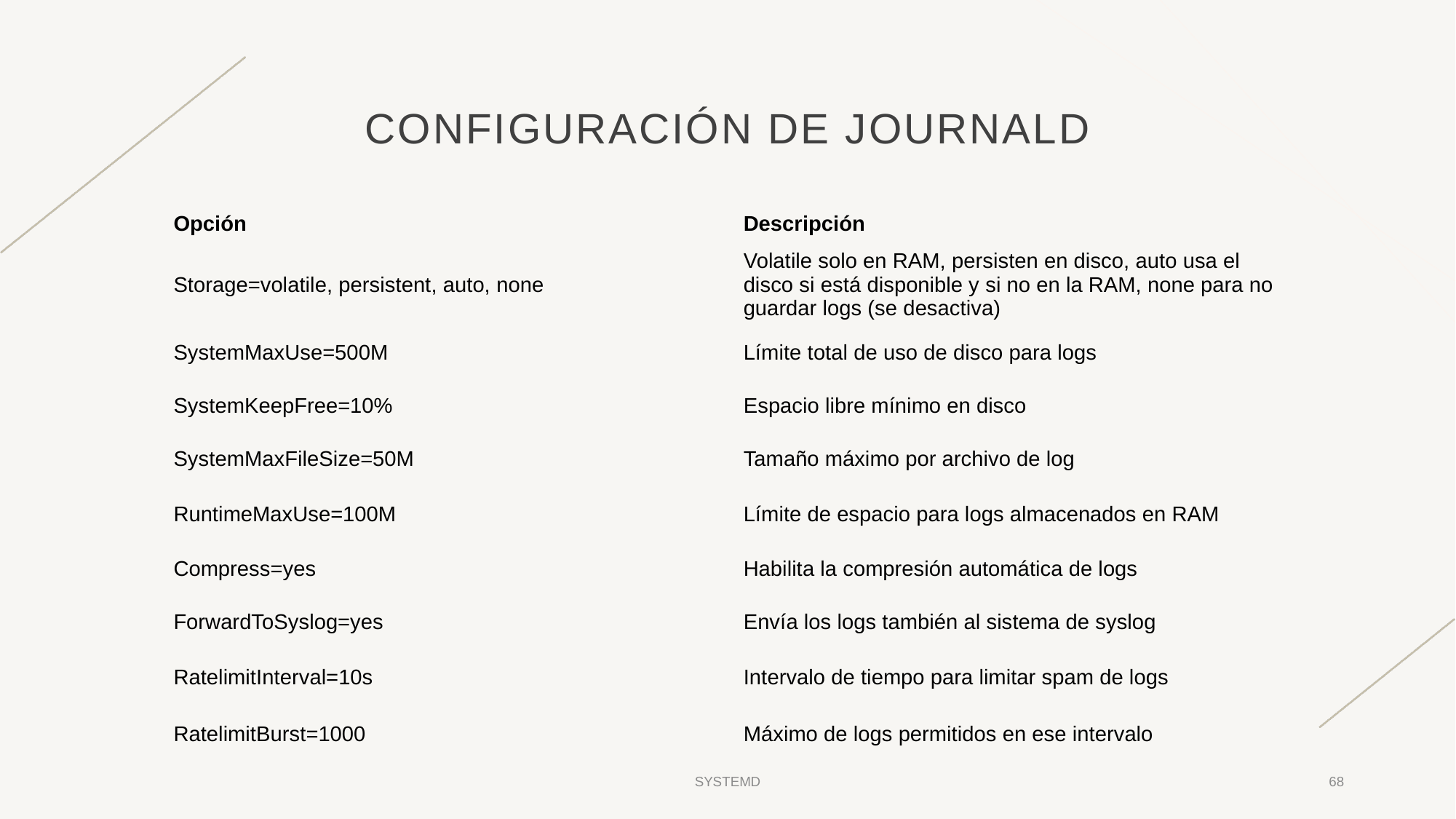

# Configuración de journald
| Opción | Descripción |
| --- | --- |
| Storage=volatile, persistent, auto, none | Volatile solo en RAM, persisten en disco, auto usa el disco si está disponible y si no en la RAM, none para no guardar logs (se desactiva) |
| SystemMaxUse=500M | Límite total de uso de disco para logs |
| SystemKeepFree=10% | Espacio libre mínimo en disco |
| SystemMaxFileSize=50M | Tamaño máximo por archivo de log |
| RuntimeMaxUse=100M | Límite de espacio para logs almacenados en RAM |
| Compress=yes | Habilita la compresión automática de logs |
| ForwardToSyslog=yes | Envía los logs también al sistema de syslog |
| RatelimitInterval=10s | Intervalo de tiempo para limitar spam de logs |
| RatelimitBurst=1000 | Máximo de logs permitidos en ese intervalo |
SYSTEMD
68